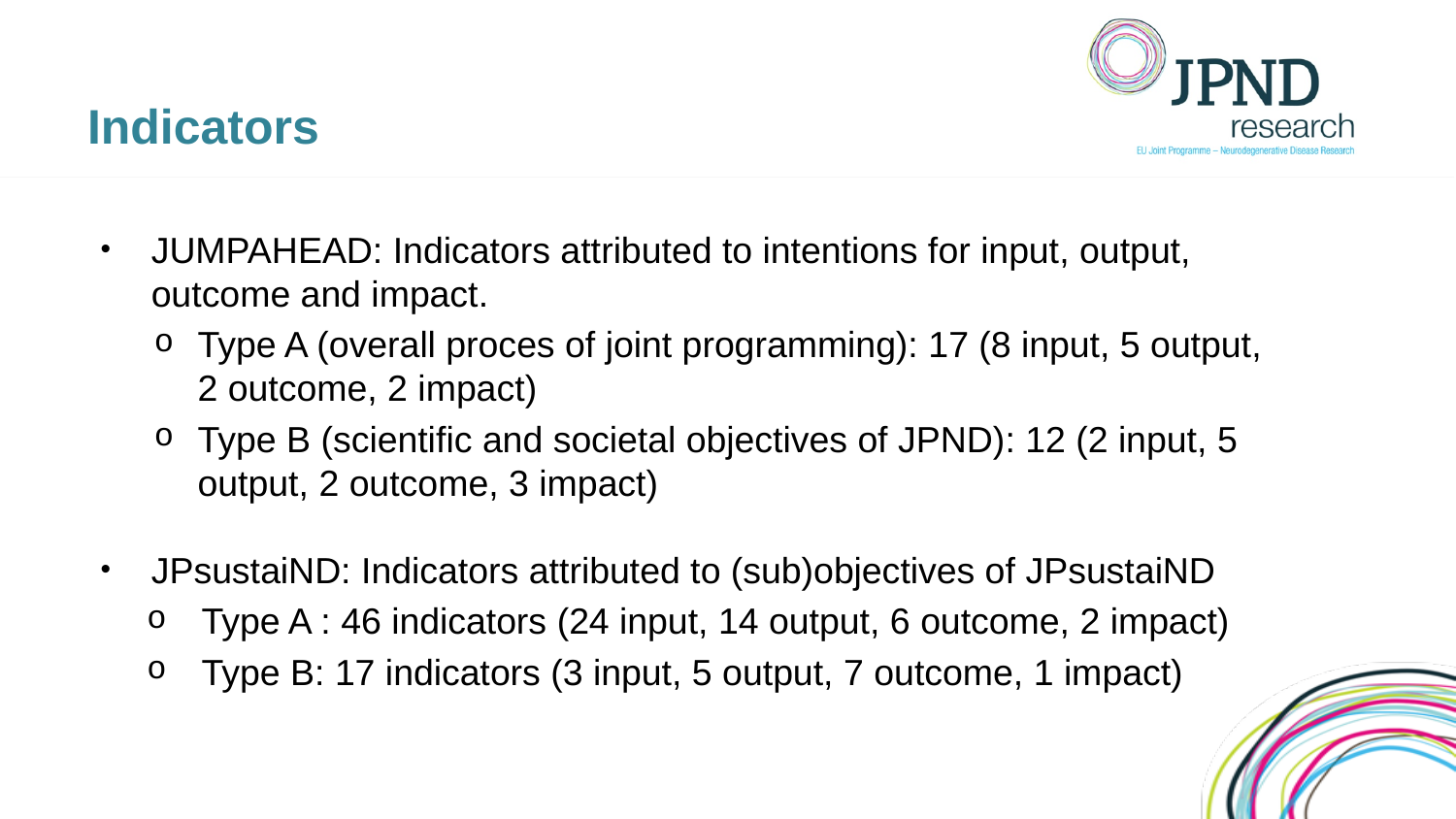

# Indicators
JUMPAHEAD: Indicators attributed to intentions for input, output, outcome and impact.
Type A (overall proces of joint programming): 17 (8 input, 5 output, 2 outcome, 2 impact)
Type B (scientific and societal objectives of JPND): 12 (2 input, 5 output, 2 outcome, 3 impact)

JPsustaiND: Indicators attributed to (sub)objectives of JPsustaiND
Type A : 46 indicators (24 input, 14 output, 6 outcome, 2 impact)
Type B: 17 indicators (3 input, 5 output, 7 outcome, 1 impact)